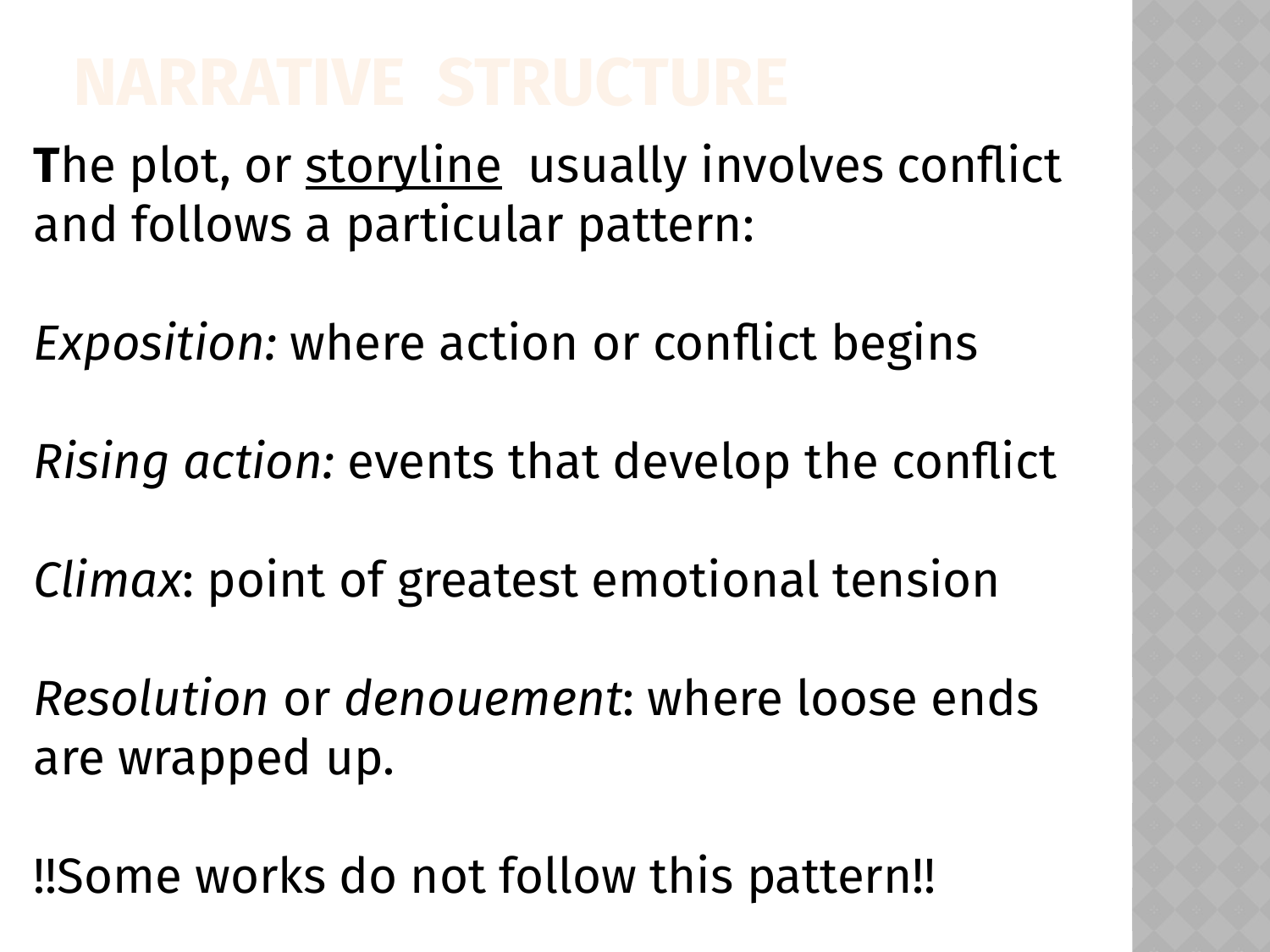

narrative  structure
The plot, or storyline  usually involves conflict and follows a particular pattern:

Exposition: where action or conflict begins

Rising action: events that develop the conflict

Climax: point of greatest emotional tension

Resolution or denouement: where loose ends are wrapped up.

!!Some works do not follow this pattern!!